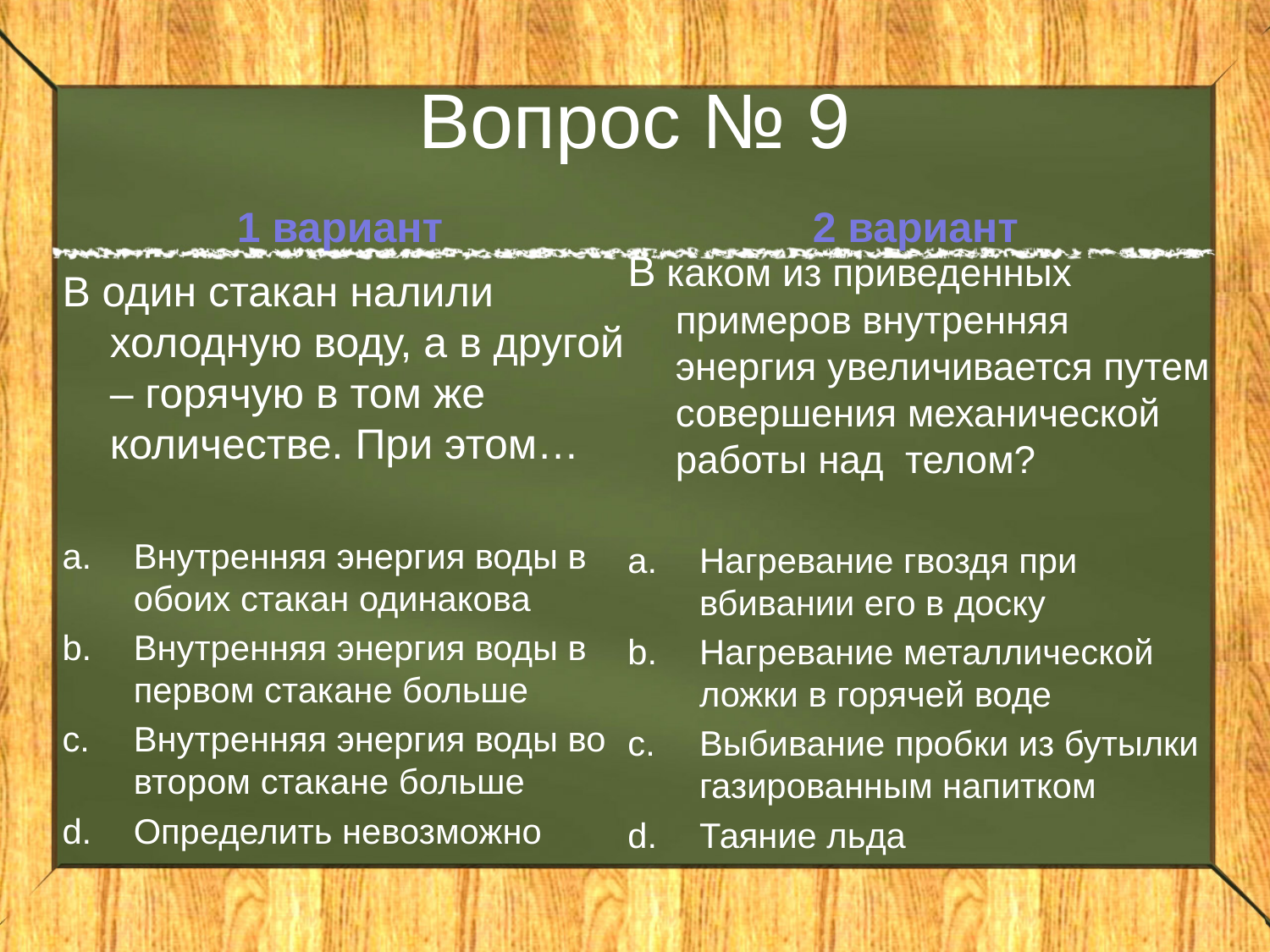

# Вопрос № 9
1 вариант
2 вариант
В каком из приведенных примеров внутренняя энергия увеличивается путем совершения механической работы над  телом?

Нагревание гвоздя при вбивании его в доску
Нагревание металлической ложки в горячей воде
Выбивание пробки из бутылки газированным напитком
Таяние льда
В один стакан налили холодную воду, а в другой – горячую в том же количестве. При этом…

Внутренняя энергия воды в обоих стакан одинакова
Внутренняя энергия воды в первом стакане больше
Внутренняя энергия воды во втором стакане больше
Определить невозможно